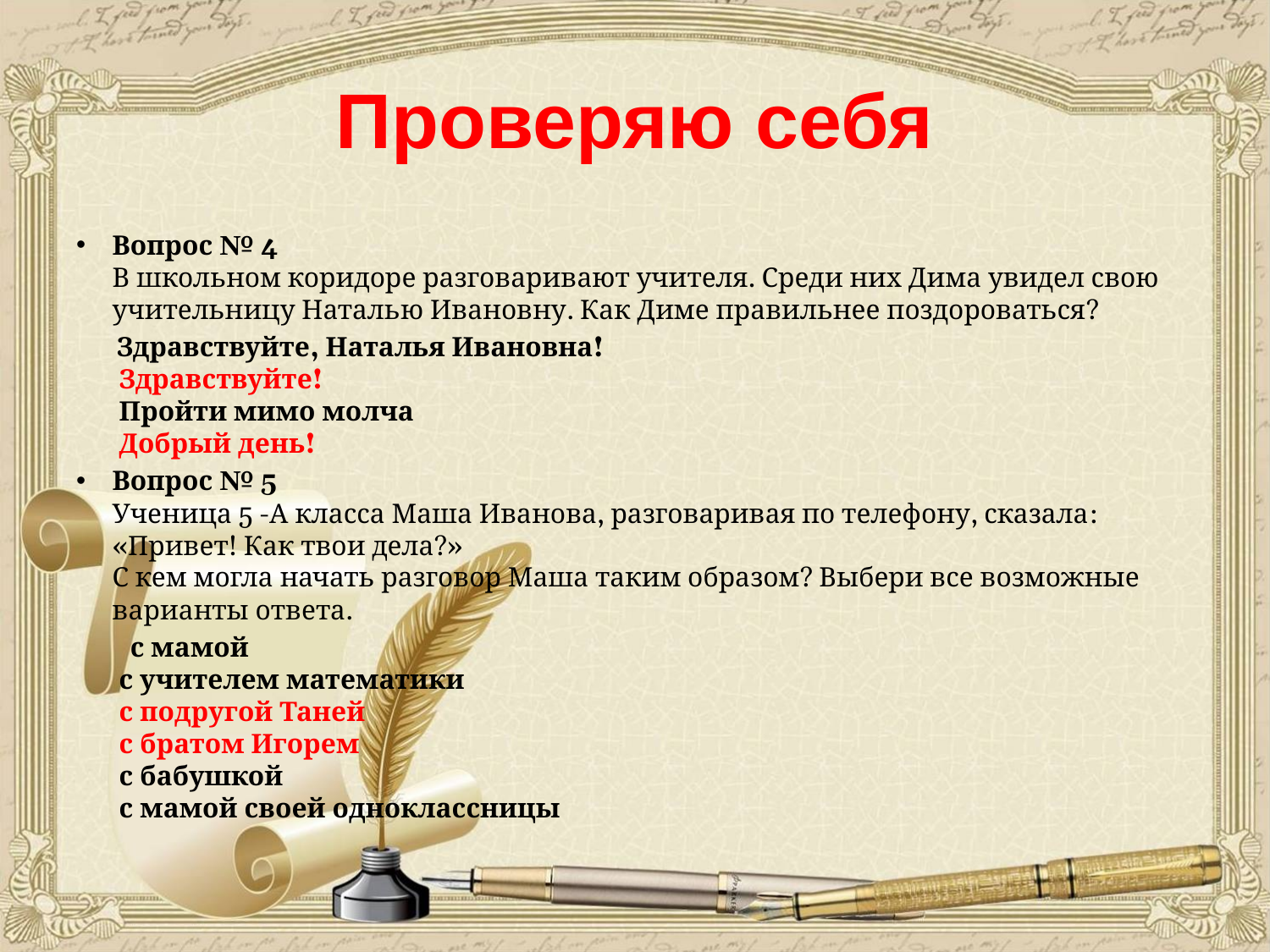

# Проверяю себя
Вопрос № 4
В школьном коридоре разговаривают учителя. Среди них Дима увидел свою учительницу Наталью Ивановну. Как Диме правильнее поздороваться?
      Здравствуйте, Наталья Ивановна!
 Здравствуйте!
 Пройти мимо молча
 Добрый день!
Вопрос № 5
Ученица 5 -А класса Маша Иванова, разговаривая по телефону, сказала: «Привет! Как твои дела?»
С кем могла начать разговор Маша таким образом? Выбери все возможные варианты ответа.
        с мамой
 с учителем математики
 с подругой Таней
 с братом Игорем
 с бабушкой
 с мамой своей одноклассницы